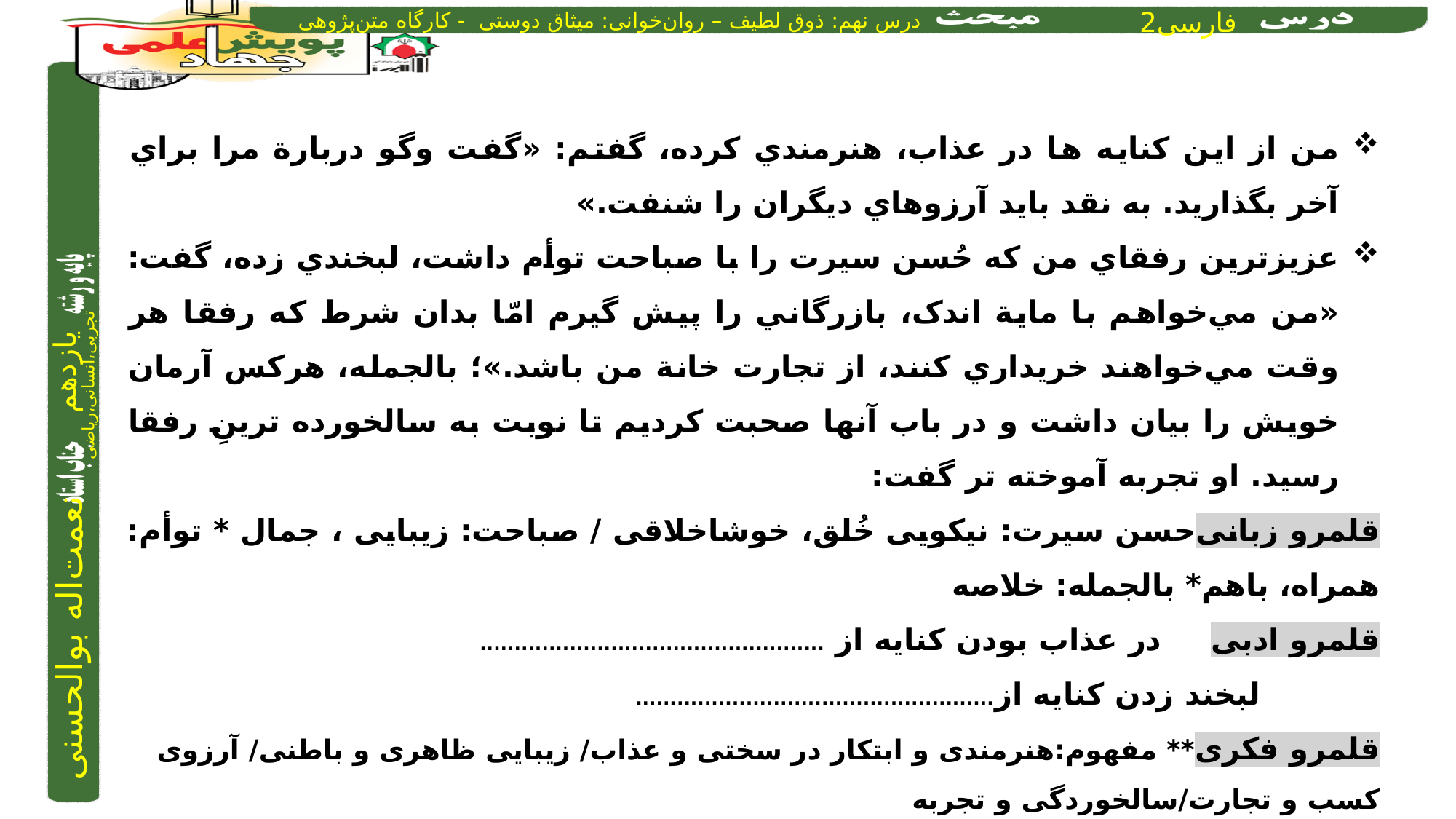

من از اين كنايه ها در عذاب، هنرمندي كرده، گفتم: «گفت وگو دربارة مرا براي آخر بگذاريد. به نقد بايد آرزوهاي ديگران را شنفت.»
عزيزترين رفقاي من كه حُسن سیرت را با صباحت توأم داشت، لبخندي زده، گفت: «من مي‌خواهم با ماية اندک، بازرگاني را پیش گیرم امّا بدان شرط كه رفقا هر وقت مي‌خواهند خريداري كنند، از تجارت خانة من باشد.»؛ بالجمله، هركس آرمان خويش را بیان داشت و در باب آنها صحبت كرديم تا نوبت به سالخورده ترينِ رفقا رسید. او تجربه آموخته تر گفت:
قلمرو زبانی	حسن سیرت: ­نیکویی خُلق، خوش­اخلاقی / صباحت: زیبایی ، جمال * توأم: همراه، باهم* بالجمله: خلاصه
قلمرو ادبی		در عذاب بودن کنایه از ..................................................
		 لبخند زدن کنایه از....................................................
قلمرو فکری	** مفهوم:هنرمندی و ابتکار در سختی و عذاب/ زیبایی ظاهری و باطنی/ آرزوی کسب و تجارت/سالخوردگی و تجربه